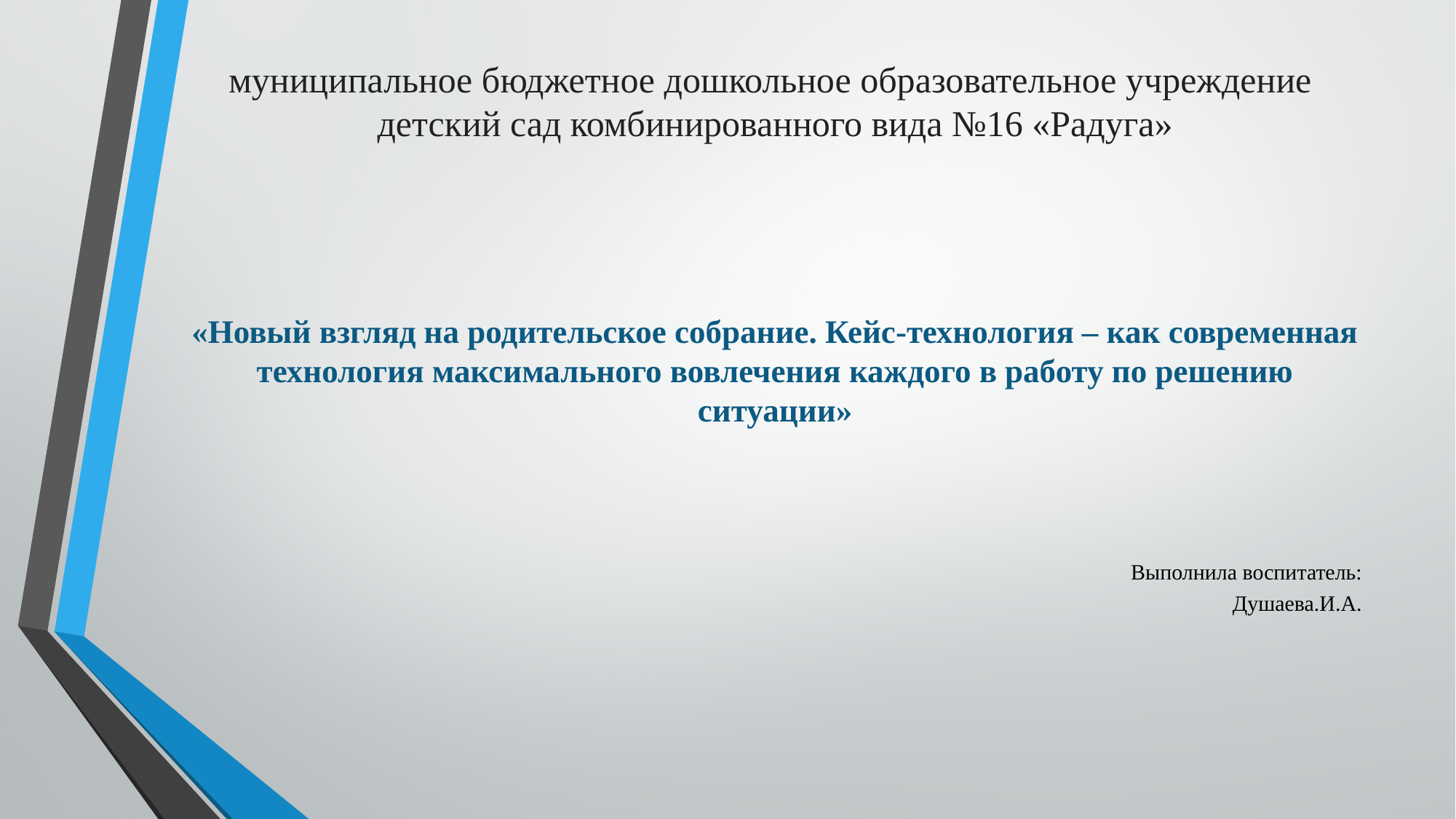

# муниципальное бюджетное дошкольное образовательное учреждение детский сад комбинированного вида №16 «Радуга»

«Новый взгляд на родительское собрание. Кейс-технология – как современная технология максимального вовлечения каждого в работу по решению ситуации»

Выполнила воспитатель:
Душаева.И.А.